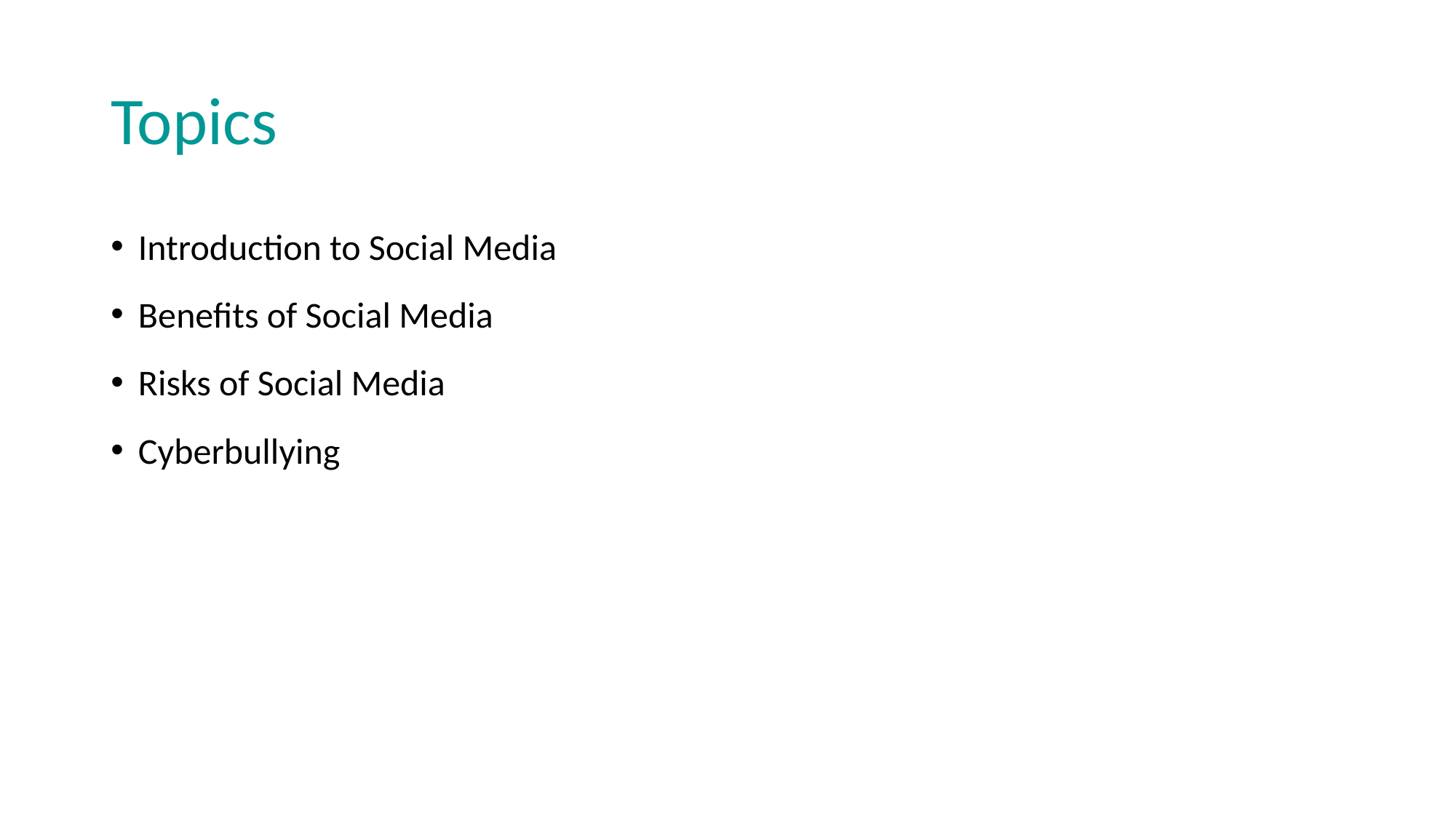

# Topics
Introduction to Social Media
Benefits of Social Media
Risks of Social Media
Cyberbullying